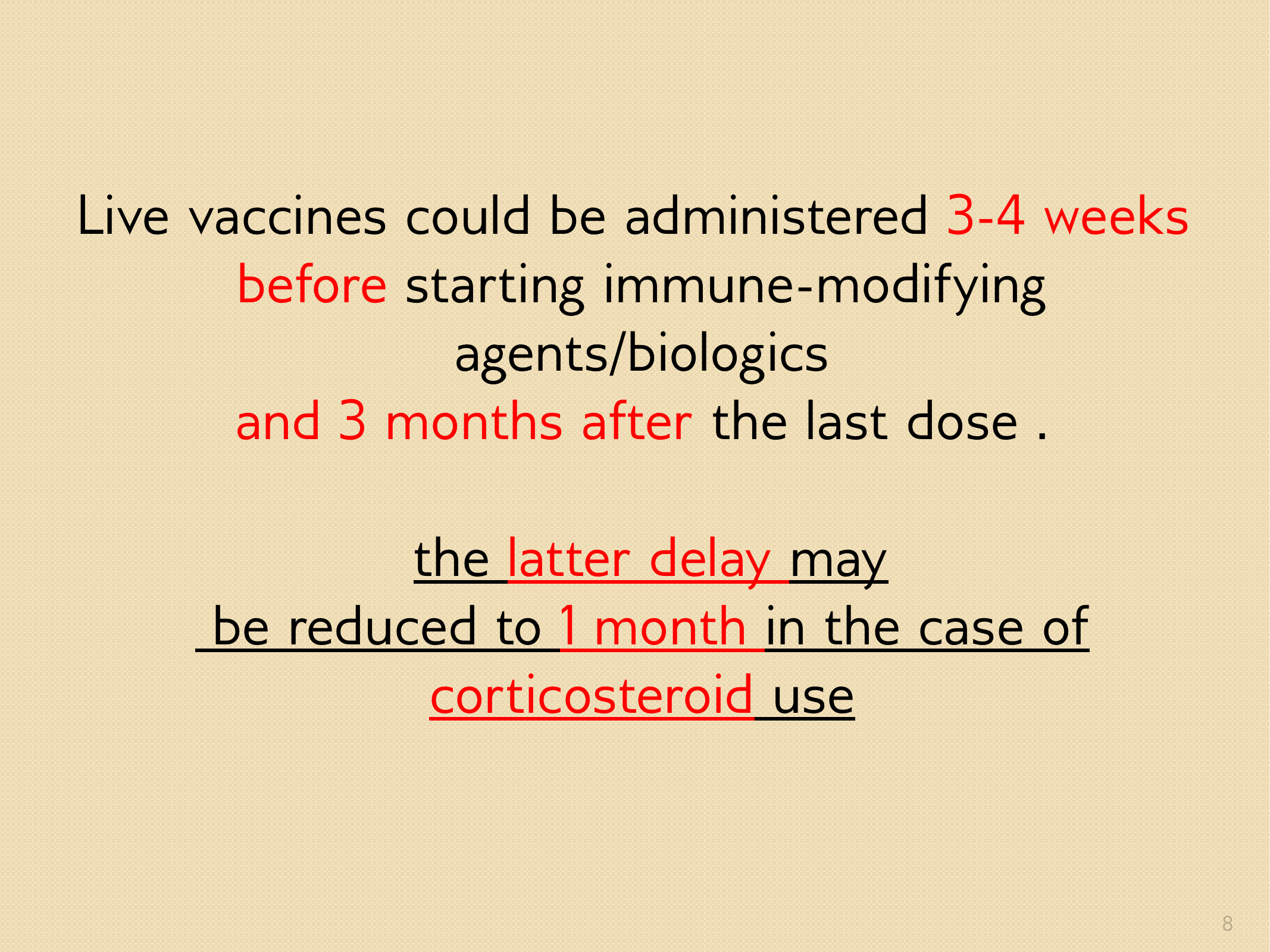

Live vaccines could be administered 3-4 weeks
before starting immune-modifying agents/biologics
 and 3 months after the last dose .

 the latter delay may
 be reduced to 1 month in the case of corticosteroid use
8